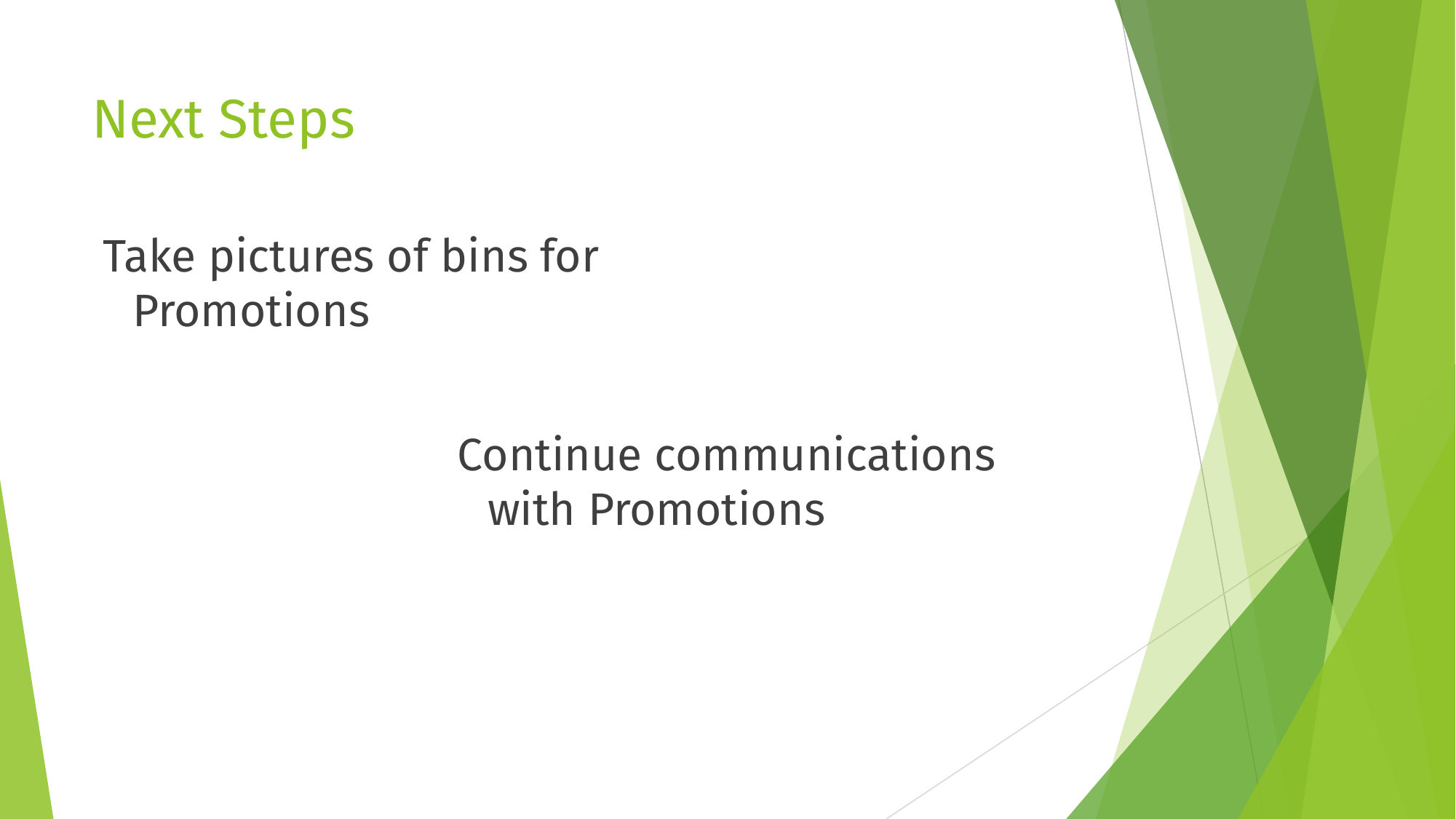

# Next Steps
Take pictures of bins for Promotions
Continue communications with Promotions